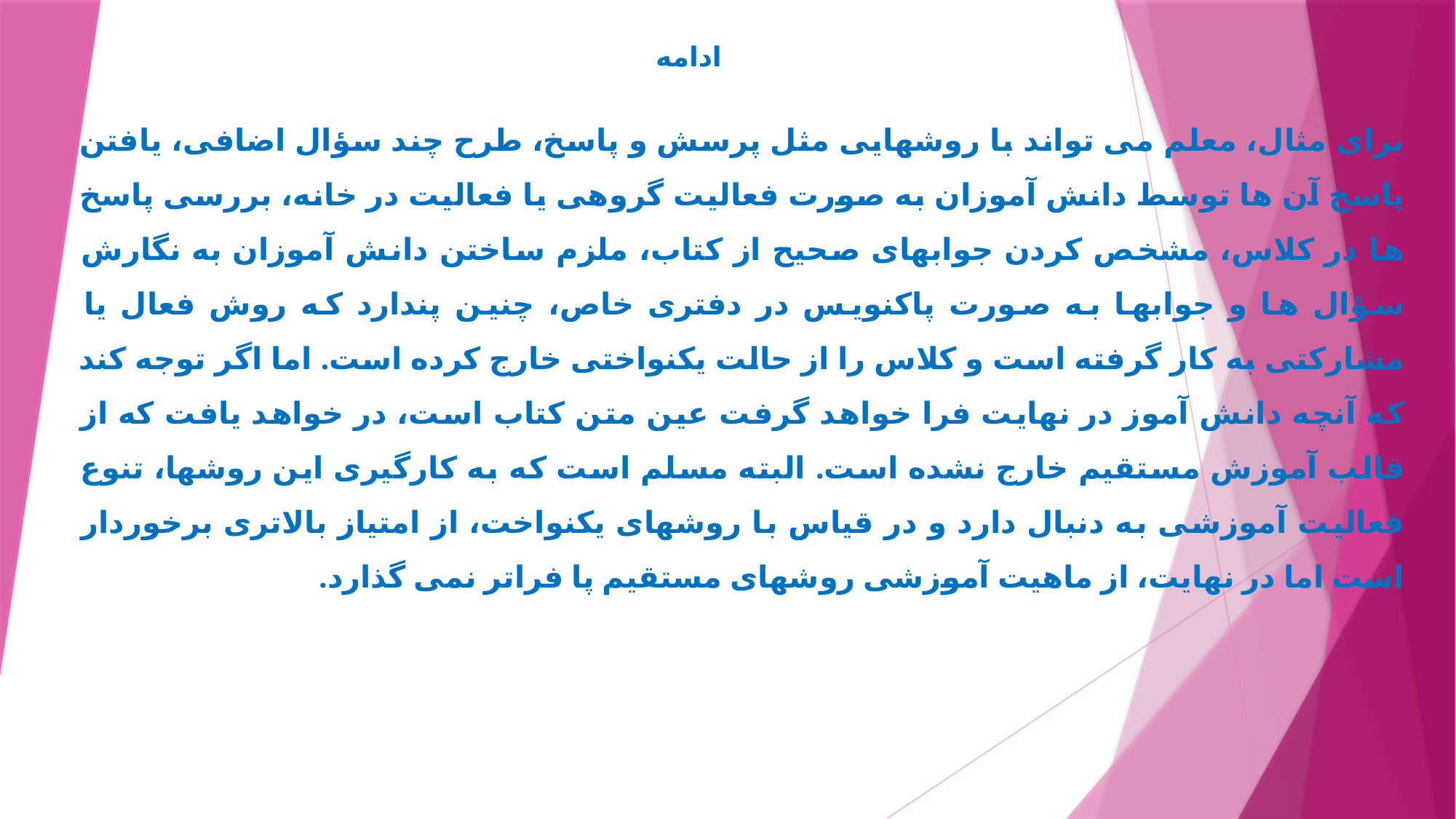

ادامه
برای مثال، معلم می تواند با روشهايی مثل پرسش و پاسخ، طرح چند سؤال اضافی، يافتن پاسخ آن ها توسط دانش آموزان به صورت فعاليت گروهی يا فعاليت در خانه، بررسی پاسخ ها در کلاس، مشخص کردن جوابهای صحيح از کتاب، ملزم ساختن دانش آموزان به نگارش سؤال ها و جوابها به صورت پاکنويس در دفتری خاص، چنين پندارد که روش فعال يا مشارکتی به کار گرفته است و کلاس را از حالت يکنواختی خارج کرده است. اما اگر توجه کند که آنچه دانش آموز در نهايت فرا خواهد گرفت عين متن کتاب است، در خواهد يافت که از قالب آموزش مستقيم خارج نشده است. البته مسلم است که به کارگيری اين روشها، تنوع فعاليت آموزشی به دنبال دارد و در قياس با روشهای يکنواخت، از امتياز بالاتری برخوردار است اما در نهايت، از ماهيت آموزشی روشهای مستقيم پا فراتر نمی گذارد.
#